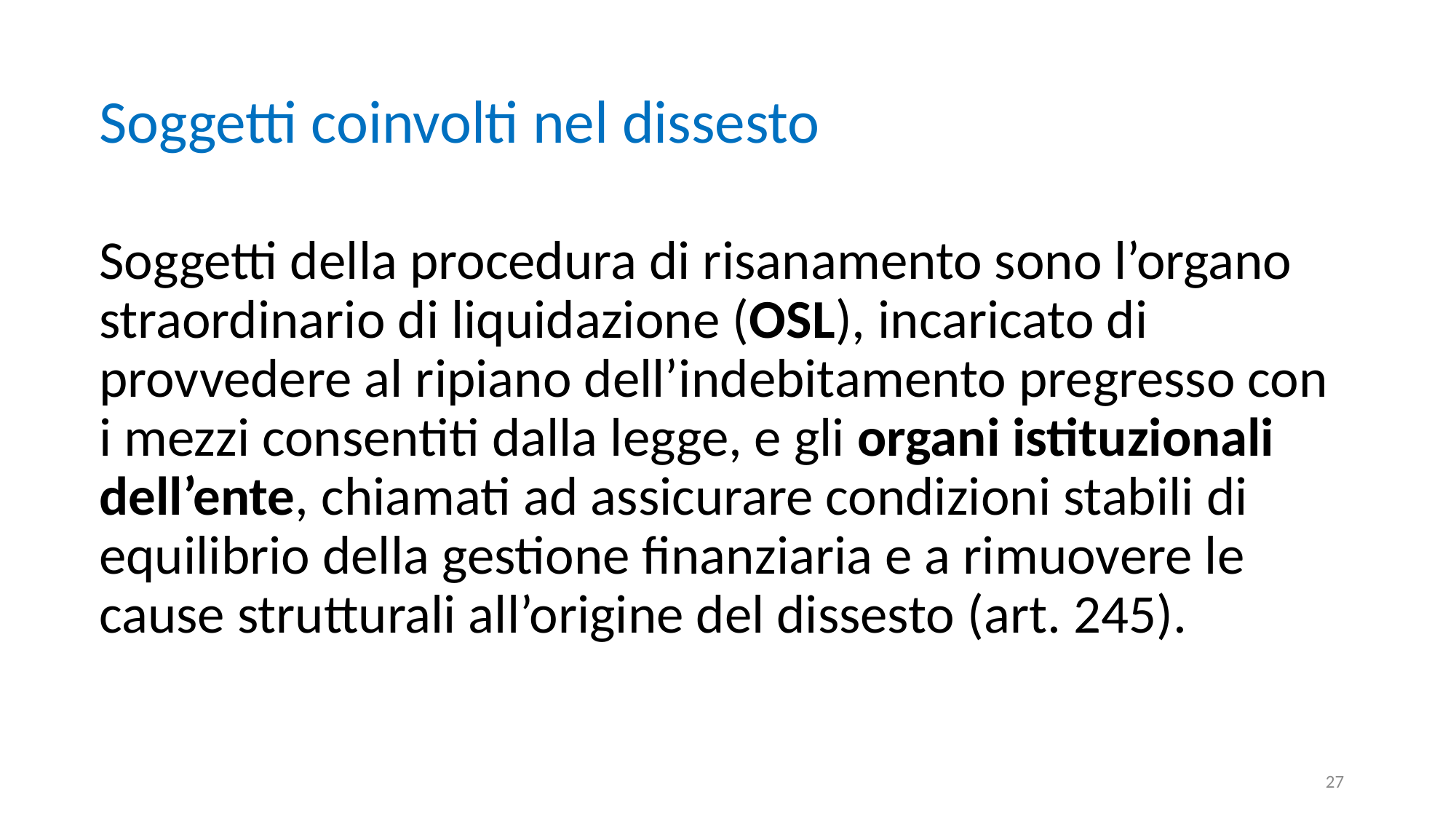

Soggetti coinvolti nel dissesto

Soggetti della procedura di risanamento sono l’organo straordinario di liquidazione (OSL), incaricato di provvedere al ripiano dell’indebitamento pregresso con i mezzi consentiti dalla legge, e gli organi istituzionali dell’ente, chiamati ad assicurare condizioni stabili di equilibrio della gestione finanziaria e a rimuovere le cause strutturali all’origine del dissesto (art. 245).
27